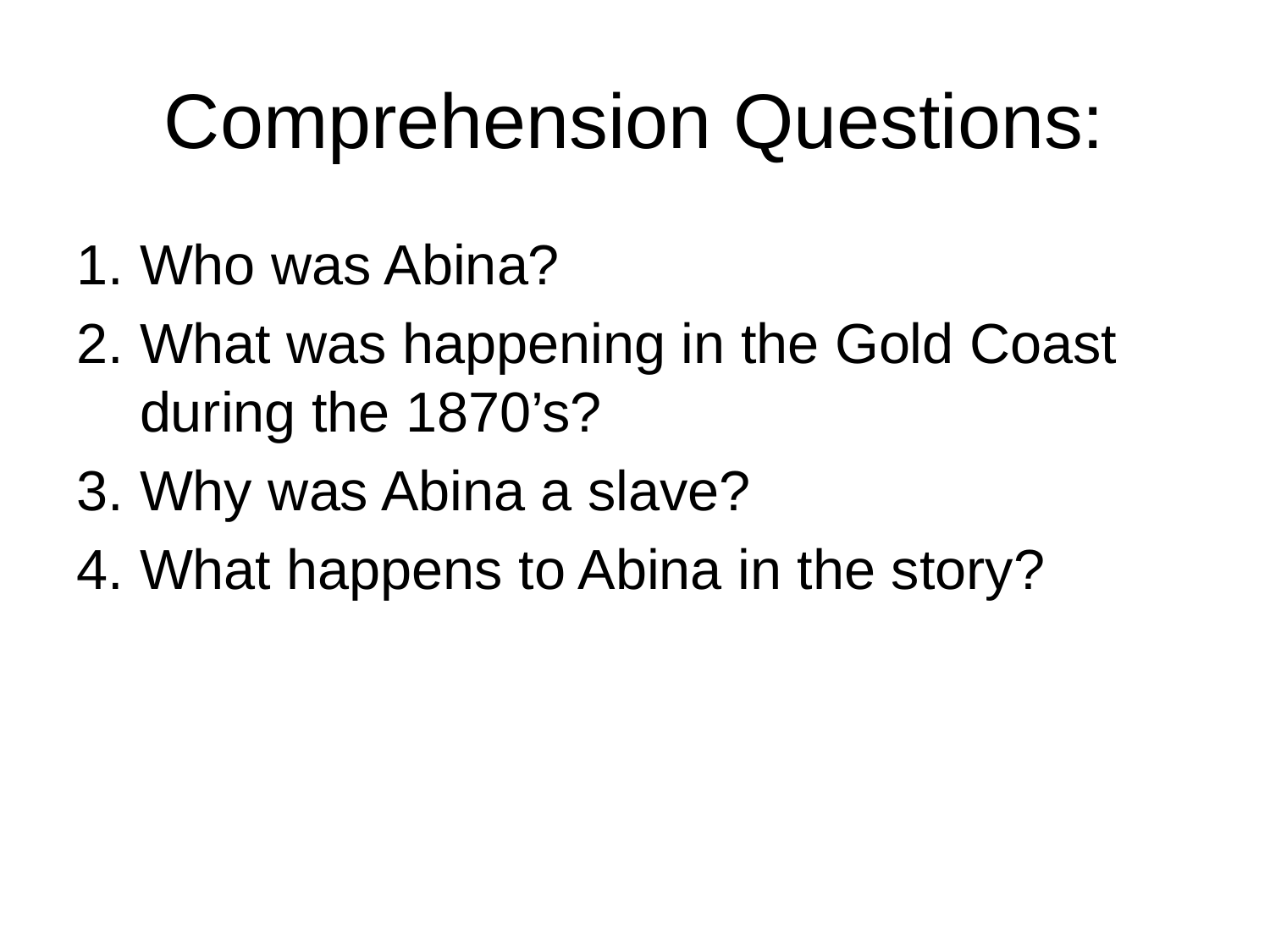

# Comprehension Questions:
Who was Abina?
What was happening in the Gold Coast during the 1870’s?
Why was Abina a slave?
What happens to Abina in the story?